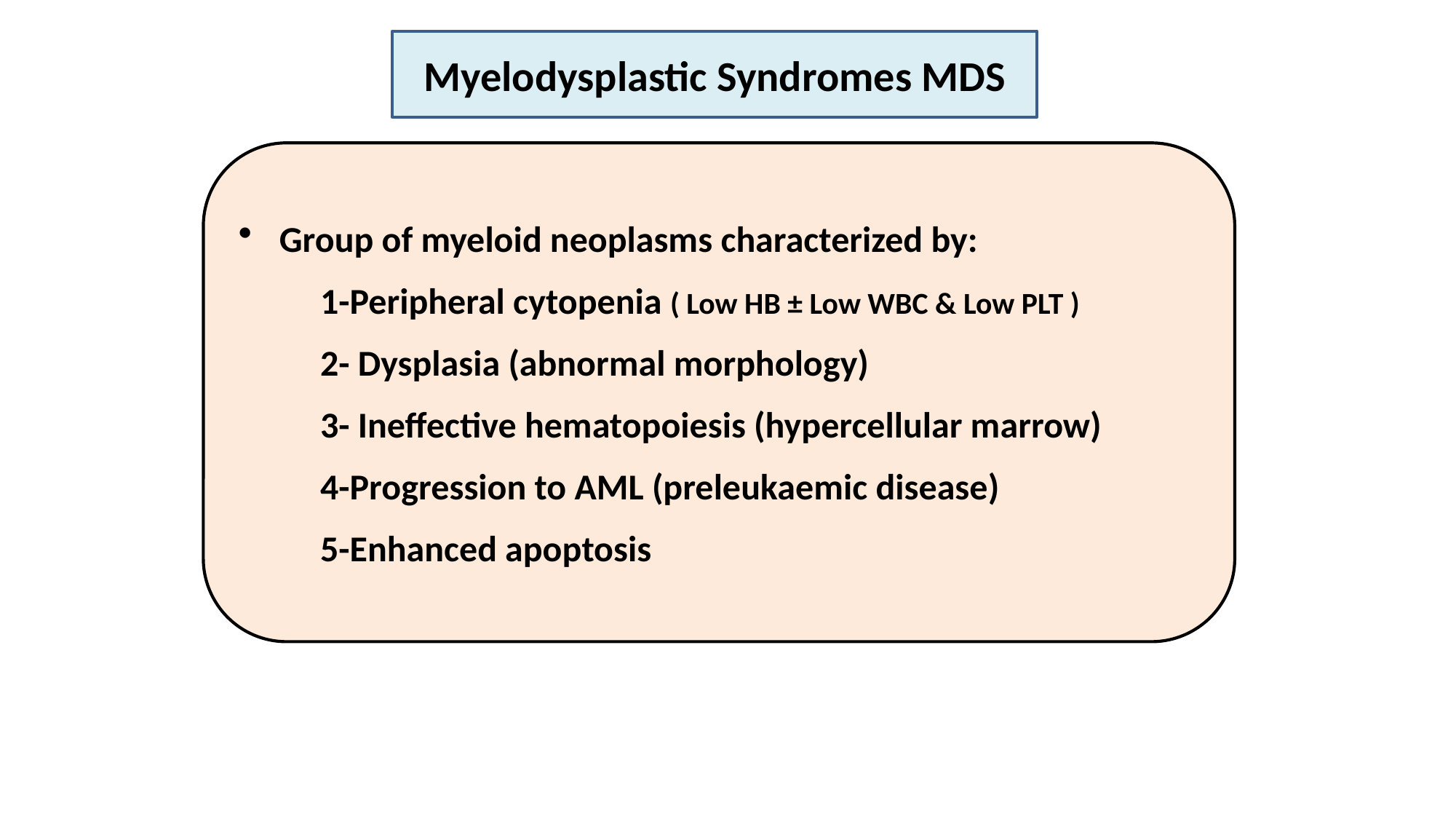

Myelodysplastic Syndromes MDS
Group of myeloid neoplasms characterized by:
          1-Peripheral cytopenia ( Low HB ± Low WBC & Low PLT )
          2- Dysplasia (abnormal morphology)
          3- Ineffective hematopoiesis (hypercellular marrow)
          4-Progression to AML (preleukaemic disease)
          5-Enhanced apoptosis